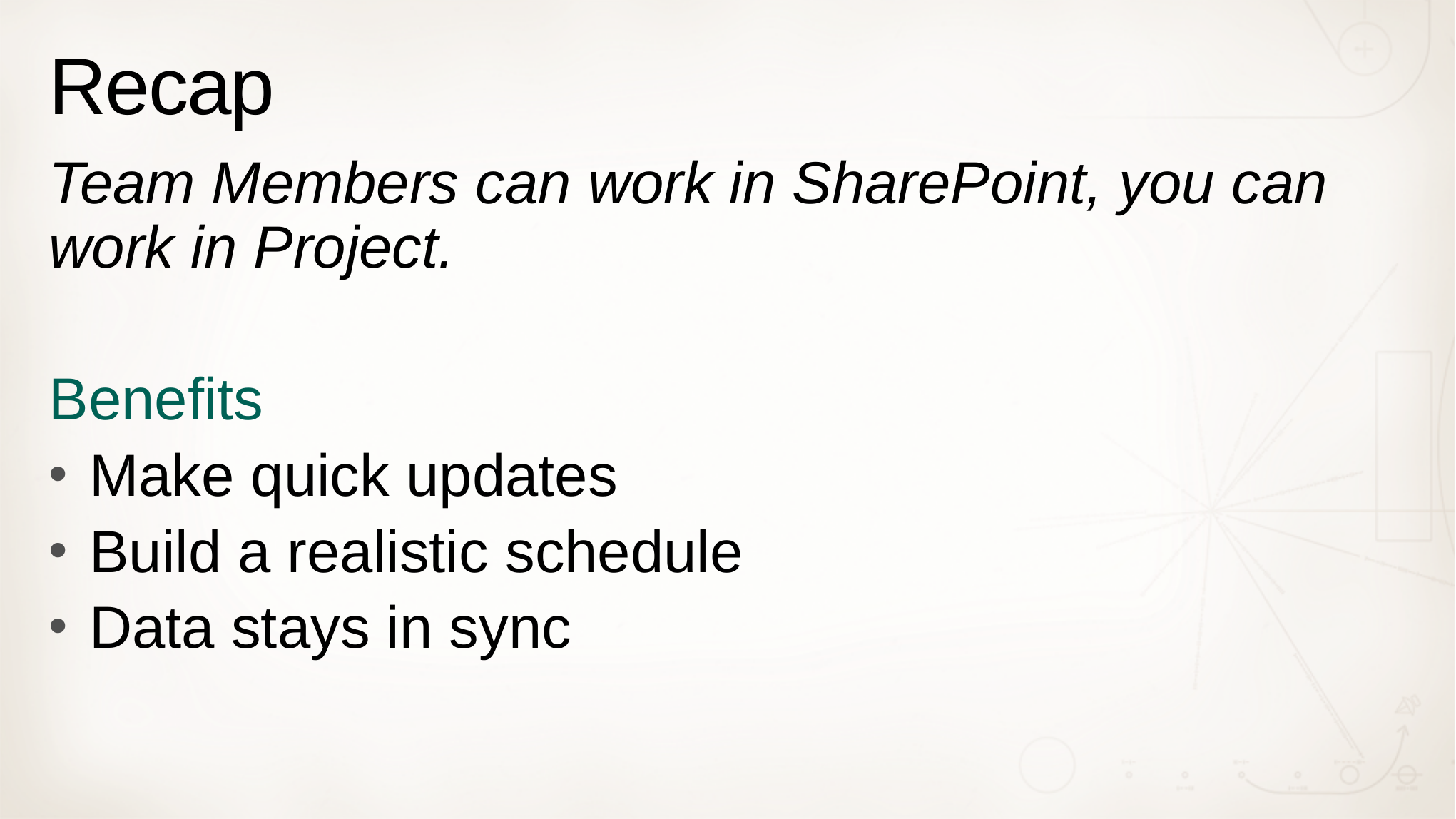

# Recap
Team Members can work in SharePoint, you can work in Project.

Benefits
Make quick updates
Build a realistic schedule
Data stays in sync